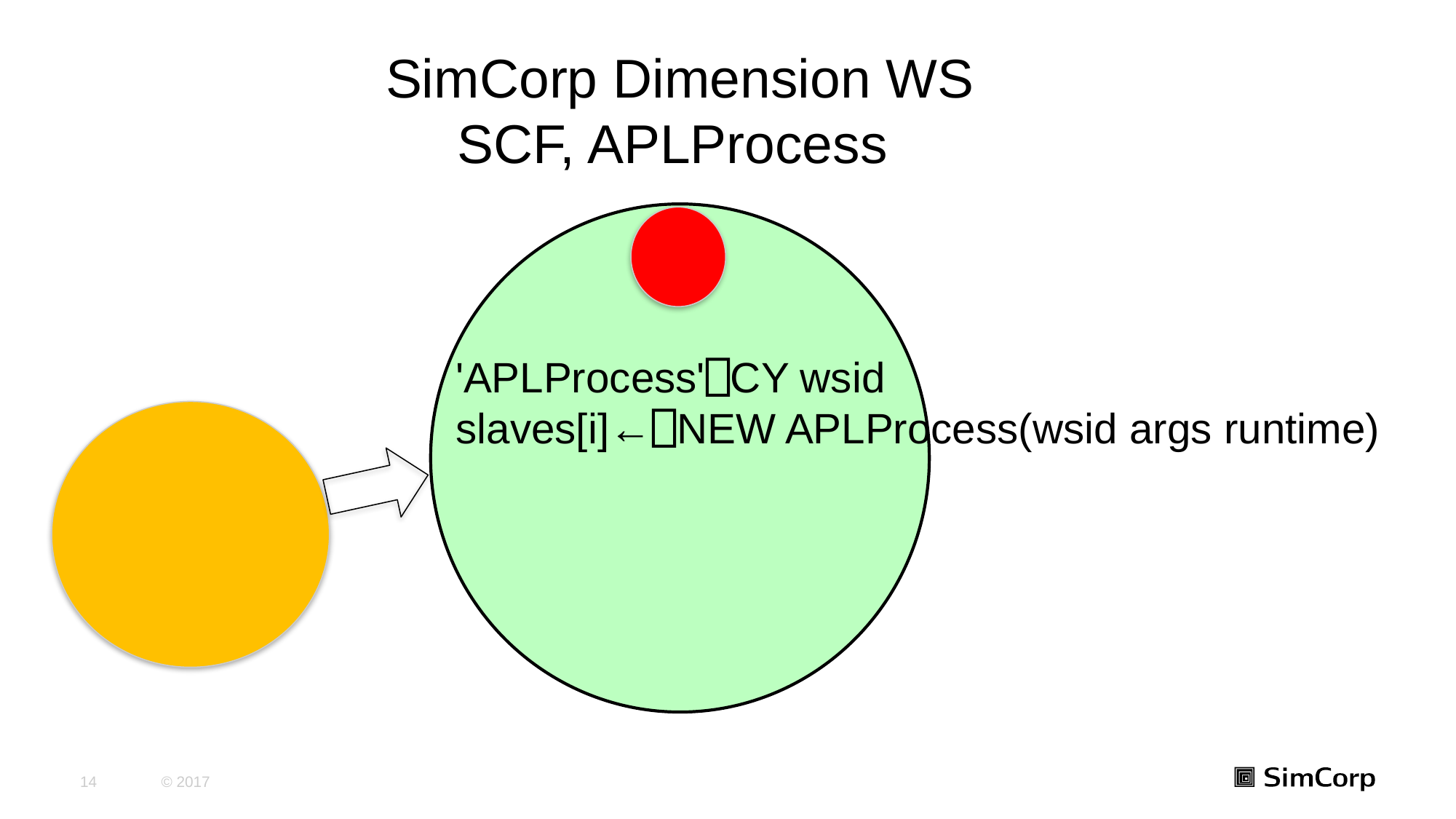

SimCorp Dimension WS
SCF, APLProcess

'APLProcess'⎕CY wsid
slaves[i]←⎕NEW APLProcess(wsid args runtime)

14